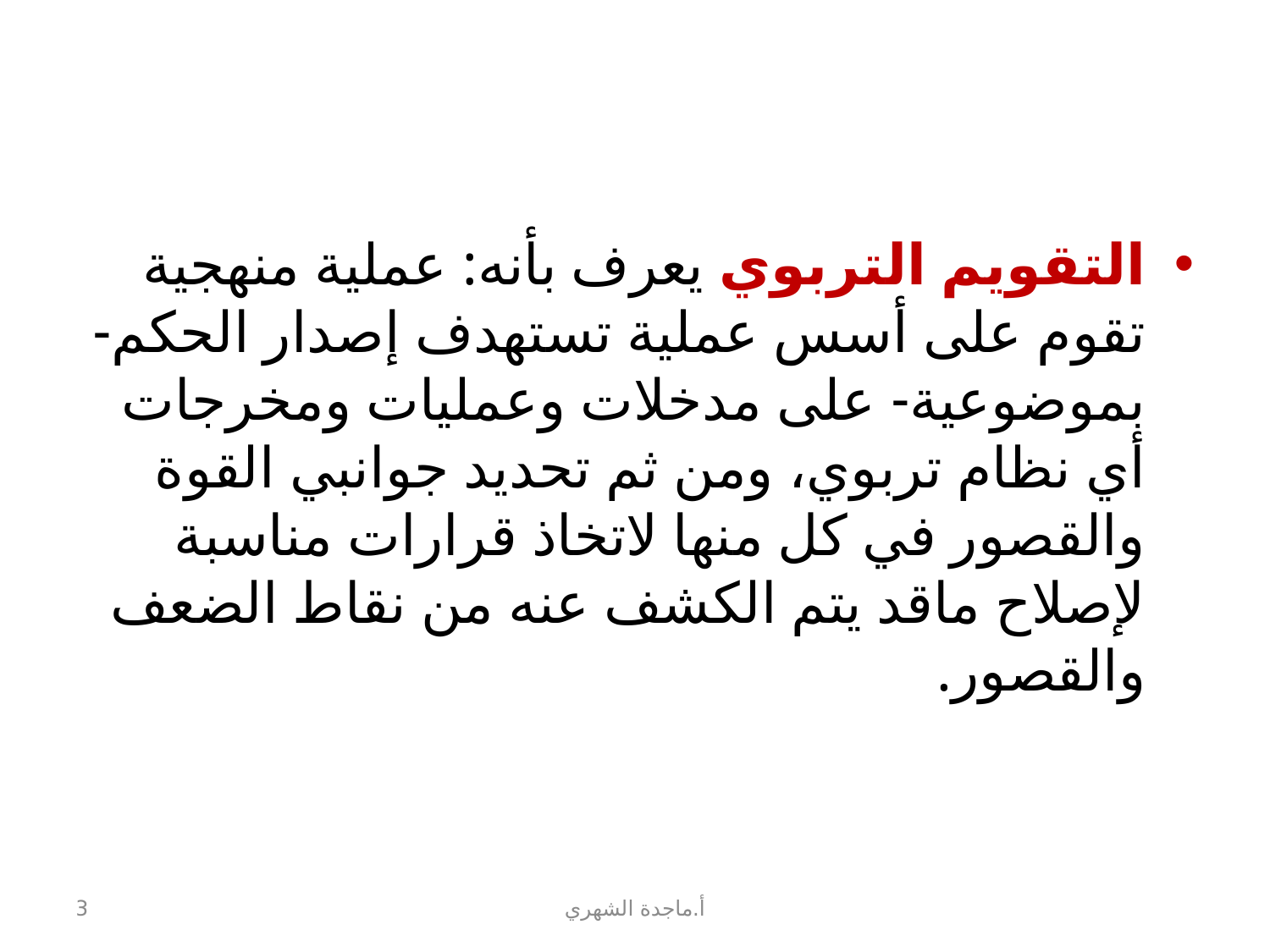

التقويم التربوي يعرف بأنه: عملية منهجية تقوم على أسس عملية تستهدف إصدار الحكم- بموضوعية- على مدخلات وعمليات ومخرجات أي نظام تربوي، ومن ثم تحديد جوانبي القوة والقصور في كل منها لاتخاذ قرارات مناسبة لإصلاح ماقد يتم الكشف عنه من نقاط الضعف والقصور.
3
أ.ماجدة الشهري